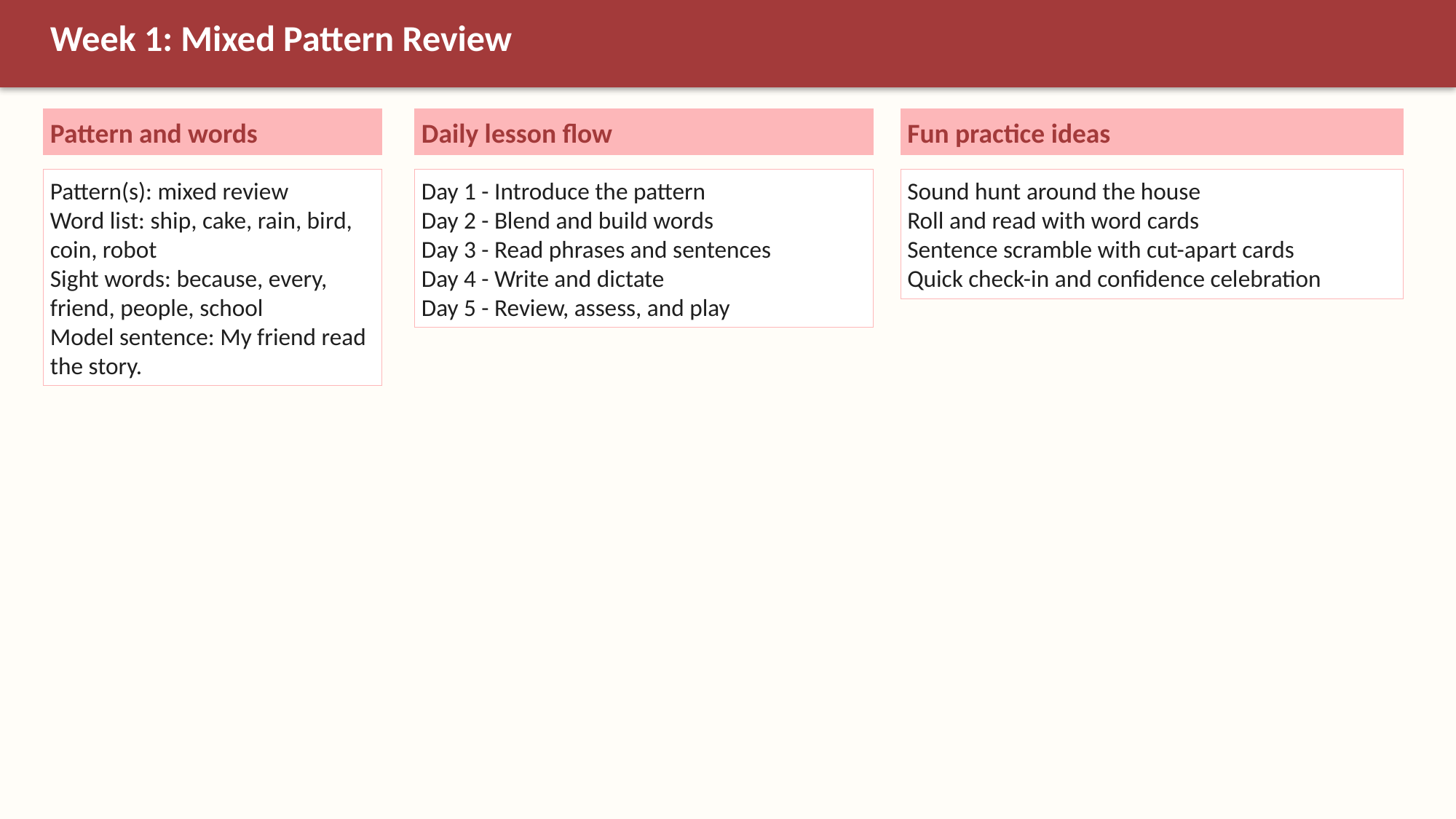

Week 1: Mixed Pattern Review
Pattern and words
Daily lesson flow
Fun practice ideas
Pattern(s): mixed review
Word list: ship, cake, rain, bird, coin, robot
Sight words: because, every, friend, people, school
Model sentence: My friend read the story.
Day 1 - Introduce the pattern
Day 2 - Blend and build words
Day 3 - Read phrases and sentences
Day 4 - Write and dictate
Day 5 - Review, assess, and play
Sound hunt around the house
Roll and read with word cards
Sentence scramble with cut-apart cards
Quick check-in and confidence celebration